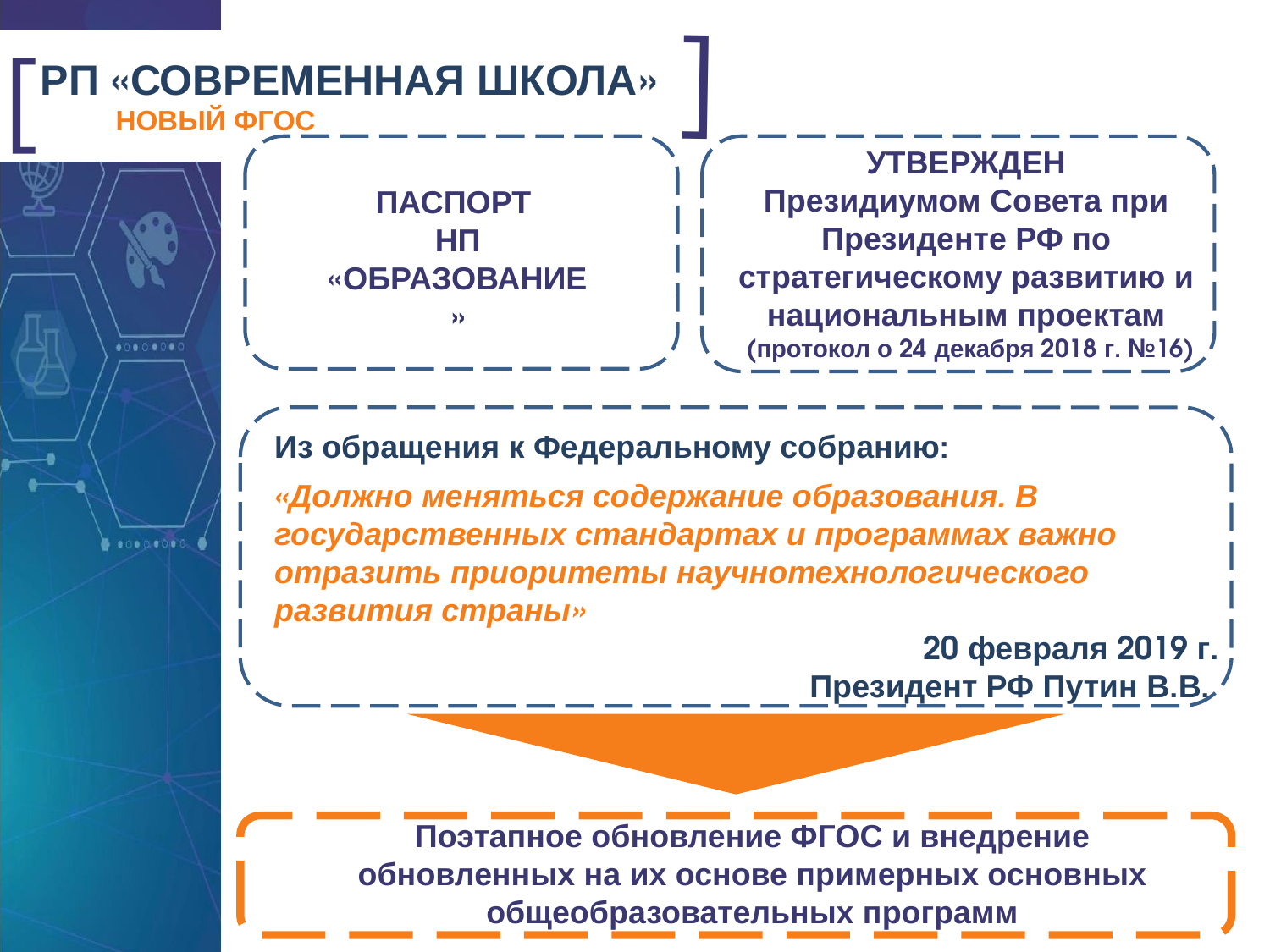

[

[
РП «СОВРЕМЕННАЯ ШКОЛА»
НОВЫЙ ФГОС

УТВЕРЖДЕН
Президиумом Совета при Президенте РФ по стратегическому развитию и национальным проектам
(протокол о 24 декабря 2018 г. №16)
ПАСПОРТ
НП «ОБРАЗОВАНИЕ»

Из обращения к Федеральному собранию:
«Должно меняться содержание образования. В государственных стандартах и программах важно отразить приоритеты научнотехнологического развития страны»
20 февраля 2019 г.
Президент РФ Путин В.В.

Поэтапное обновление ФГОС и внедрение обновленных на их основе примерных основных общеобразовательных программ